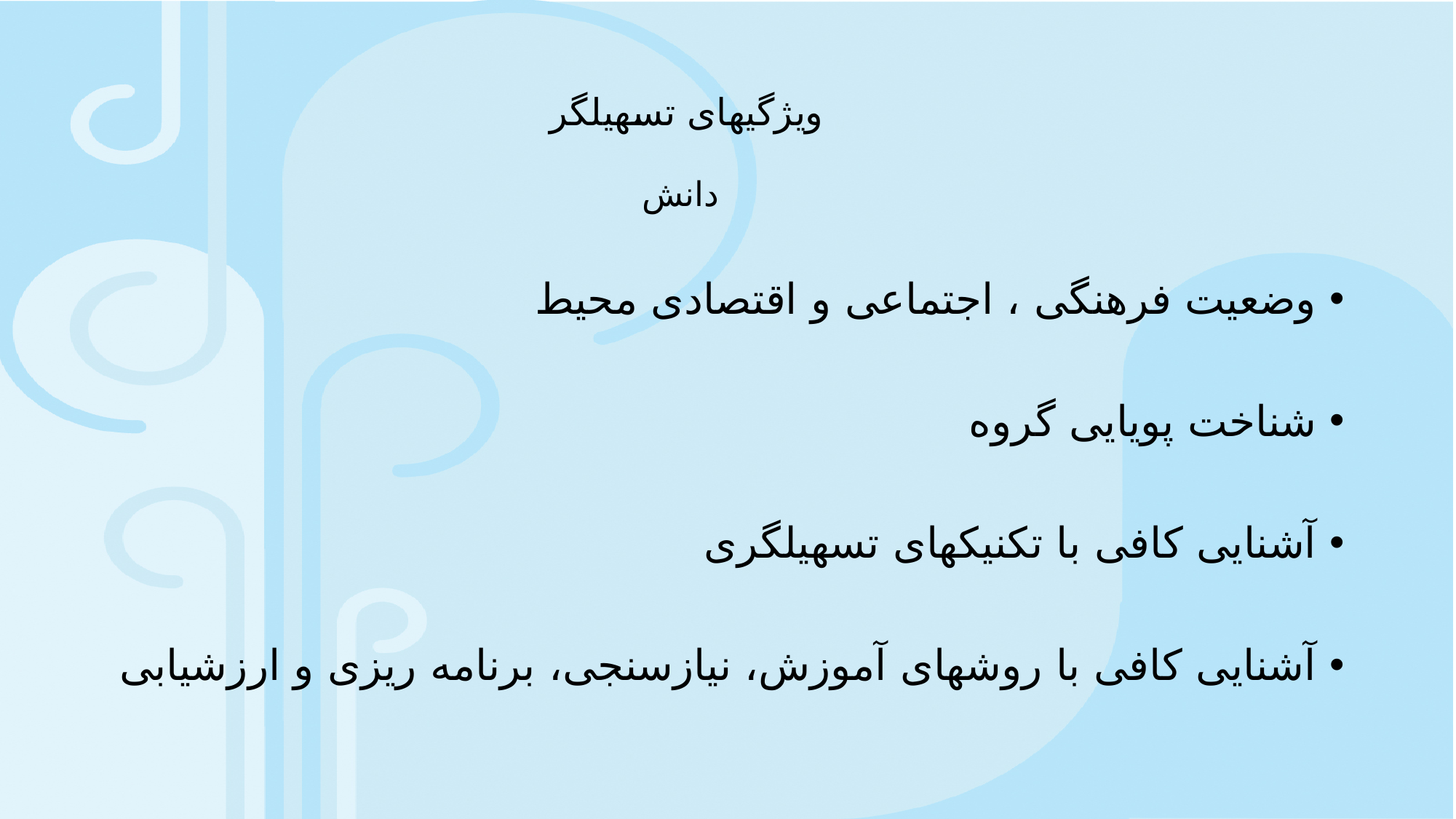

# ویژگیهای تسهیلگر دانش
وضعیت فرهنگی ، اجتماعی و اقتصادی محیط

شناخت پویایی گروه

آشنایی کافی با تکنیکهای تسهیلگری

آشنایی کافی با روشهای آموزش، نیازسنجی، برنامه ریزی و ارزشیابی